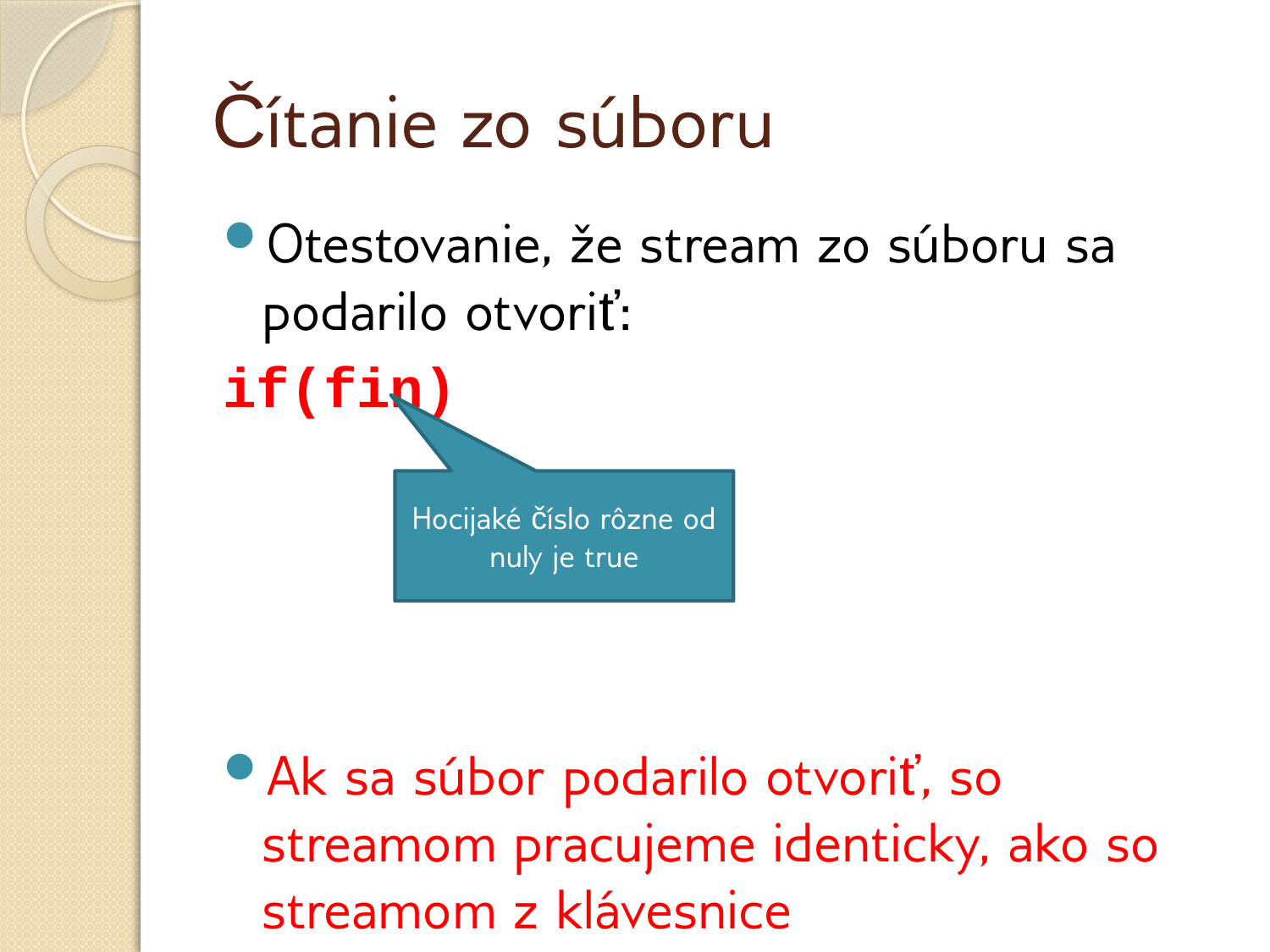

# Čítanie zo súboru
Otestovanie, že stream zo súboru sa podarilo otvoriť:
if(fin)

Ak sa súbor podarilo otvoriť, so streamom pracujeme identicky, ako so streamom z klávesnice
Hocijaké číslo rôzne od nuly je true